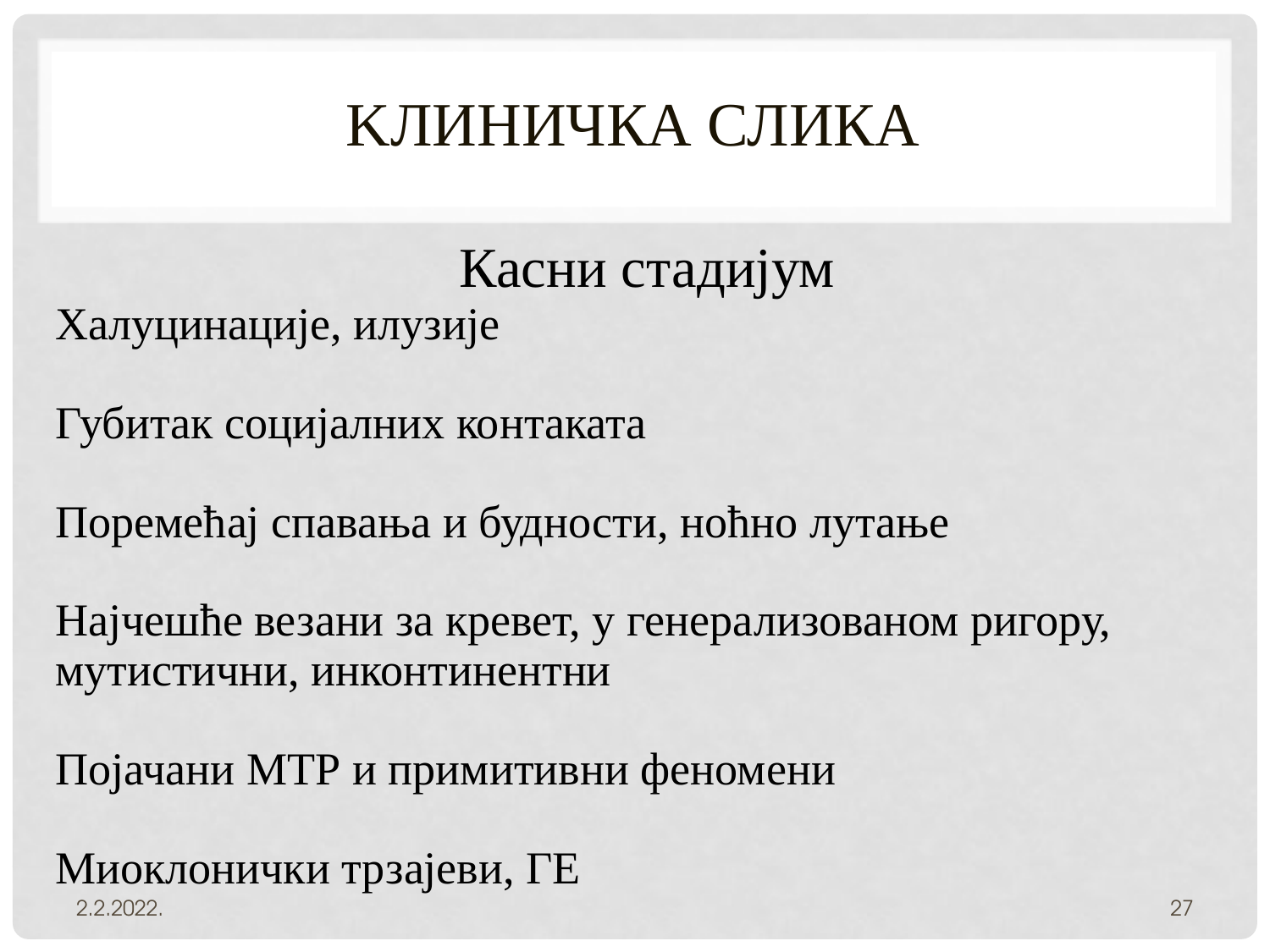

# Kлиничка слика
    Касни стадијум
Халуцинације, илузије

Губитак социјалних контаката

Поремећај спавања и будности, ноћно лутање

Најчешће везани за кревет, у генерализованом ригору,
мутистични, инконтинентни

Појачани МТР и примитивни феномени

Миоклонички трзајеви, ГЕ

2.2.2022.
27